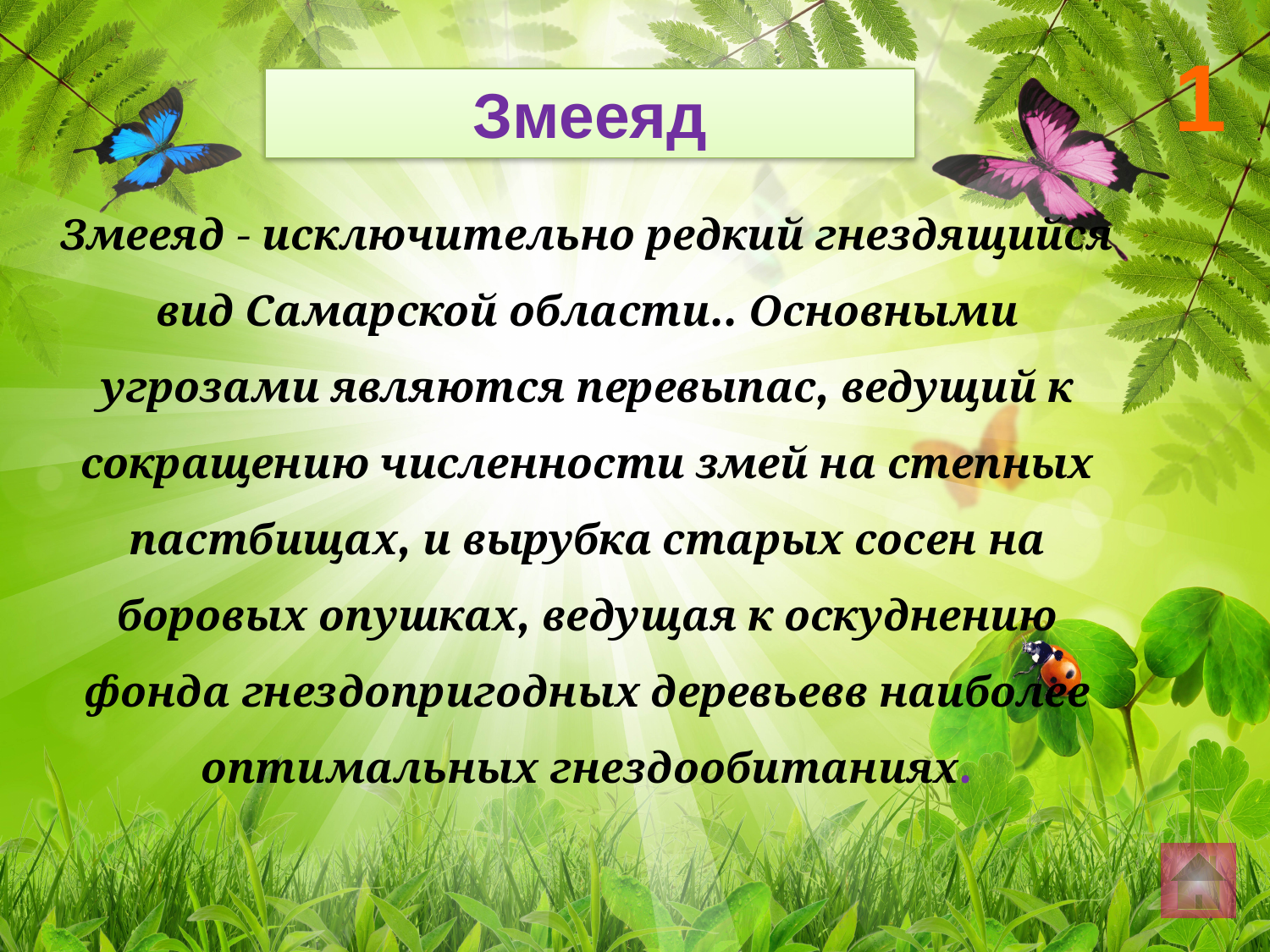

1
Змееяд
Змееяд - исключительно редкий гнездящийся вид Самарской области.. Основными угрозами являются перевыпас, ведущий к сокращению численности змей на степных пастбищах, и вырубка старых сосен на боровых опушках, ведущая к оскуднению фонда гнездопригодных деревьевв наиболее оптимальных гнездообитаниях.